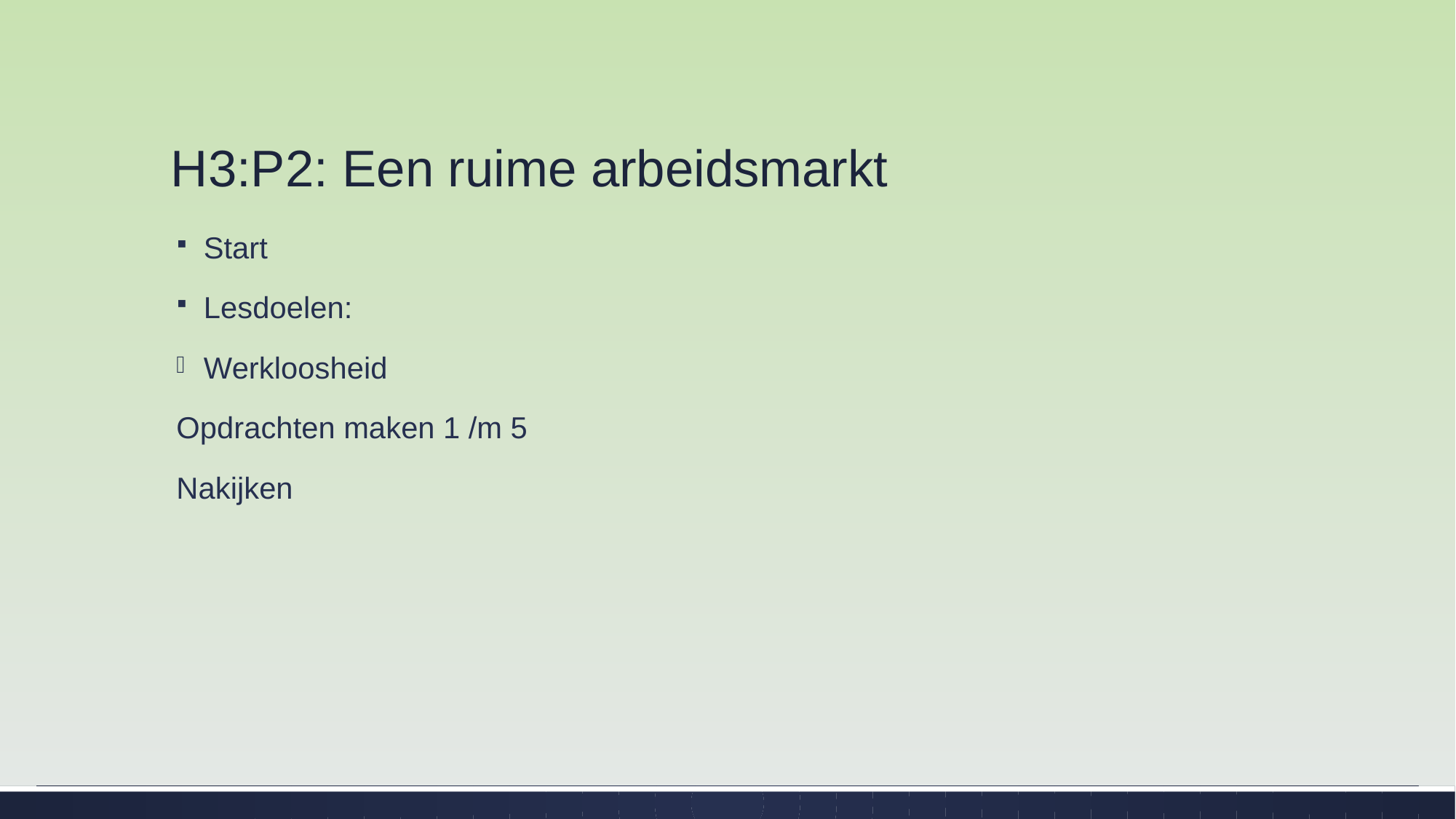

# H3:P2: Een ruime arbeidsmarkt
Start
Lesdoelen:
Werkloosheid
Opdrachten maken 1 /m 5
Nakijken